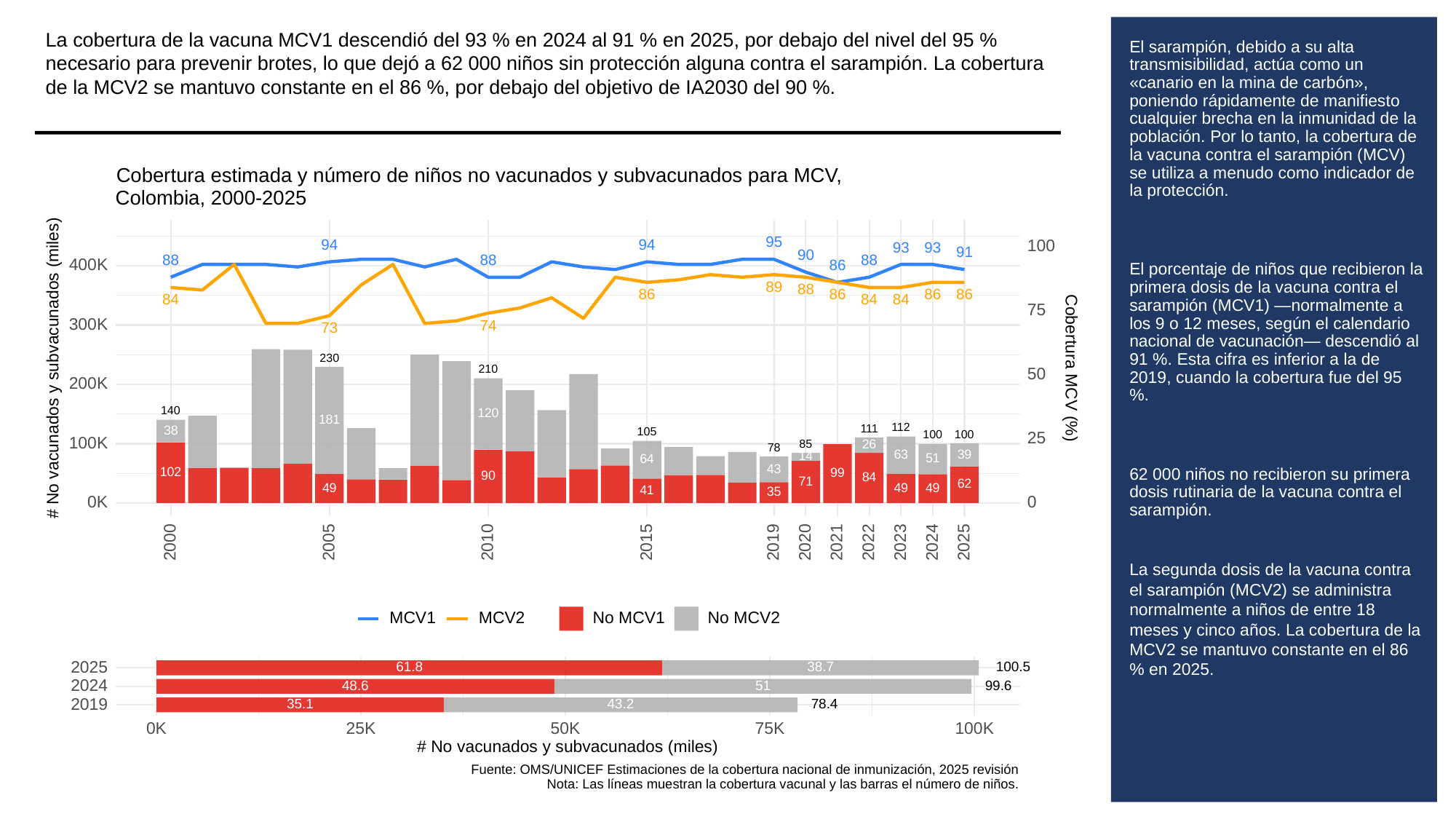

La cobertura de la vacuna MCV1 descendió del 93 % en 2024 al 91 % en 2025, por debajo del nivel del 95 % necesario para prevenir brotes, lo que dejó a 62 000 niños sin protección alguna contra el sarampión. La cobertura de la MCV2 se mantuvo constante en el 86 %, por debajo del objetivo de IA2030 del 90 %.
# El sarampión, debido a su alta transmisibilidad, actúa como un «canario en la mina de carbón», poniendo rápidamente de manifiesto cualquier brecha en la inmunidad de la población. Por lo tanto, la cobertura de la vacuna contra el sarampión (MCV) se utiliza a menudo como indicador de la protección.

El porcentaje de niños que recibieron la primera dosis de la vacuna contra el sarampión (MCV1) —normalmente a los 9 o 12 meses, según el calendario nacional de vacunación— descendió al 91 %. Esta cifra es inferior a la de 2019, cuando la cobertura fue del 95 %.

62 000 niños no recibieron su primera dosis rutinaria de la vacuna contra el sarampión.

La segunda dosis de la vacuna contra el sarampión (MCV2) se administra normalmente a niños de entre 18 meses y cinco años. La cobertura de la MCV2 se mantuvo constante en el 86 % en 2025.

Cobertura estimada y número de niños no vacunados y subvacunados para MCV,
Colombia, 2000-2025

95
94
94
100
93
93
91
90
88
88
88

400K
86

89
88
86
86
86
86
84
84
84

75
300K
74
73

230

# No vacunados y subvacunados (miles)
Cobertura MCV (%)

210

50

200K

140
120

181

112
111
38

105
100
100
25

100K
85
26

78

39
63

14

51
64

43

102

99

90
84

71

62

49
49
49
41
35
0K
0

2023
2000
2005
2010
2015
2019
2020
2021
2022
2024
2025

MCV1
MCV2
No MCV1
No MCV2

2025
38.7
61.8
100.5

2024
48.6
51
99.6

2019
35.1
43.2
78.4

0K
25K
50K
100K
75K
# No vacunados y subvacunados (miles)
Fuente: OMS/UNICEF Estimaciones de la cobertura nacional de inmunización, 2025 revisión
Nota: Las líneas muestran la cobertura vacunal y las barras el número de niños.